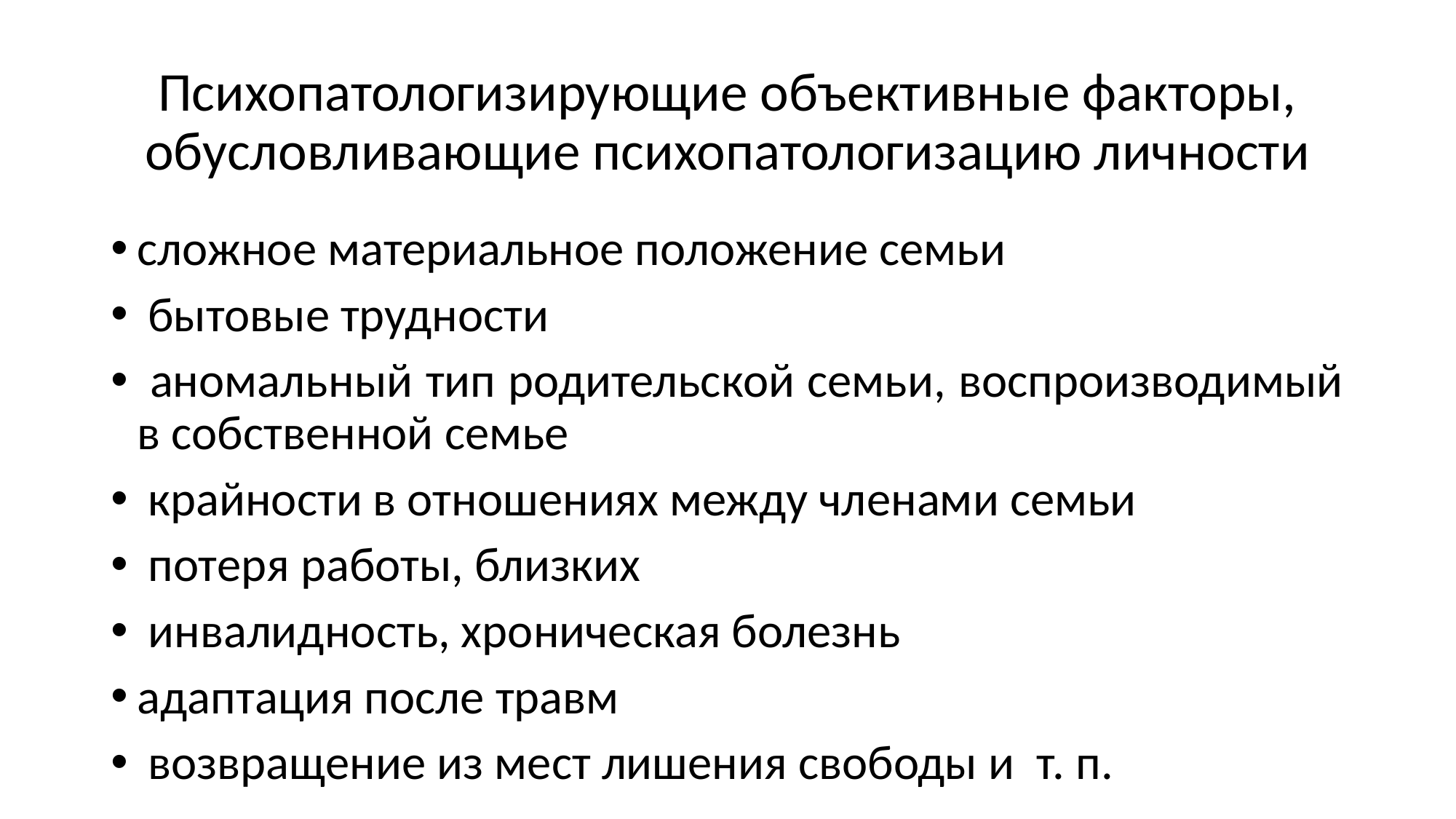

# Психопатологизирующие объективные факторы, обусловливающие психопатологизацию личности
сложное материальное положение семьи
 бытовые трудности
 аномальный тип родительской семьи, воспроизводимый в собственной семье
 крайности в отношениях между членами семьи
 потеря работы, близких
 инвалидность, хроническая болезнь
адаптация после травм
 возвращение из мест лишения свободы и  т. п.